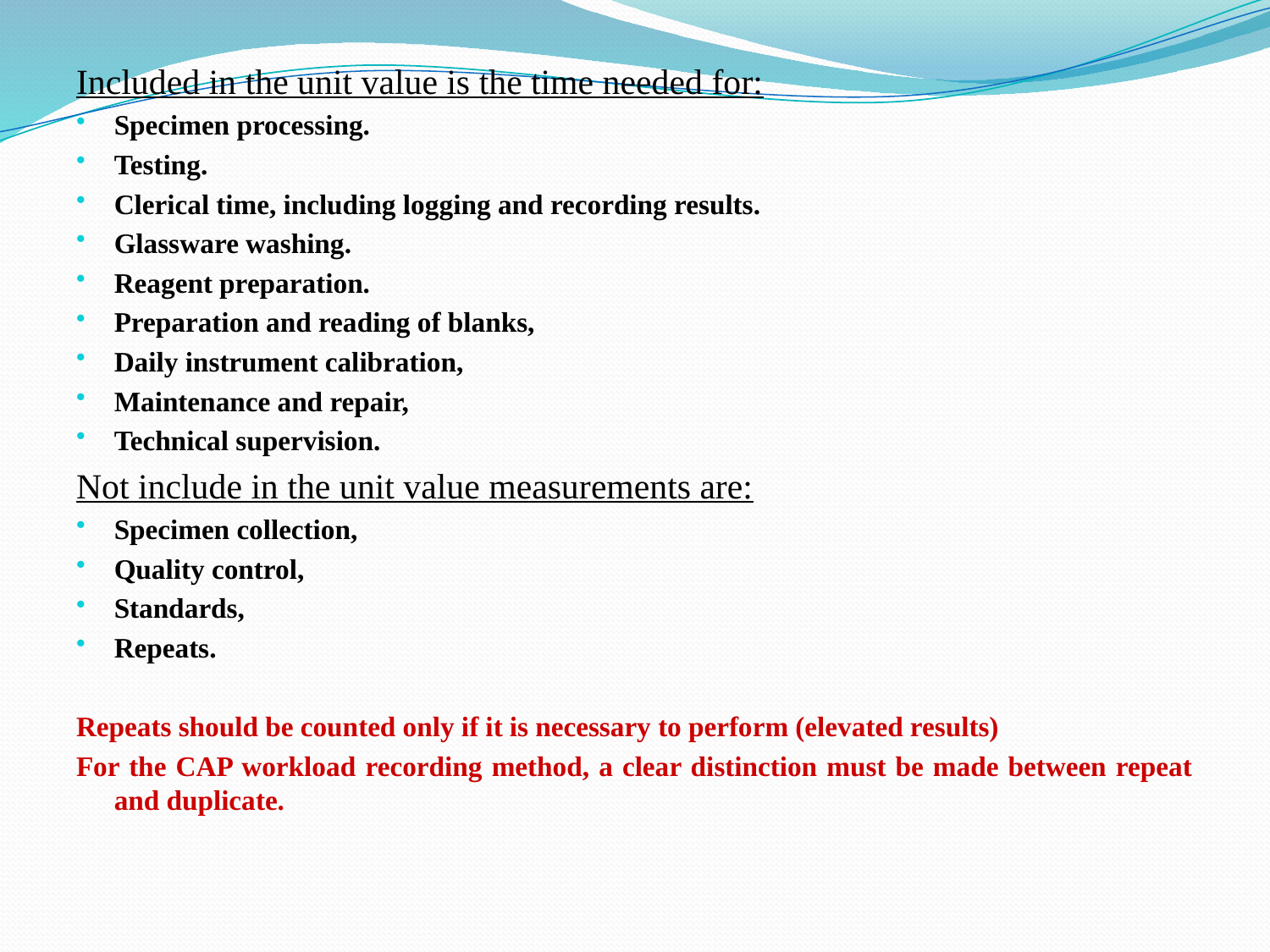

Included in the unit value is the time needed for:
Specimen processing.
Testing.
Clerical time, including logging and recording results.
Glassware washing.
Reagent preparation.
Preparation and reading of blanks,
Daily instrument calibration,
Maintenance and repair,
Technical supervision.
Not include in the unit value measurements are:
Specimen collection,
Quality control,
Standards,
Repeats.

Repeats should be counted only if it is necessary to perform (elevated results)
For the CAP workload recording method, a clear distinction must be made between repeat and duplicate.